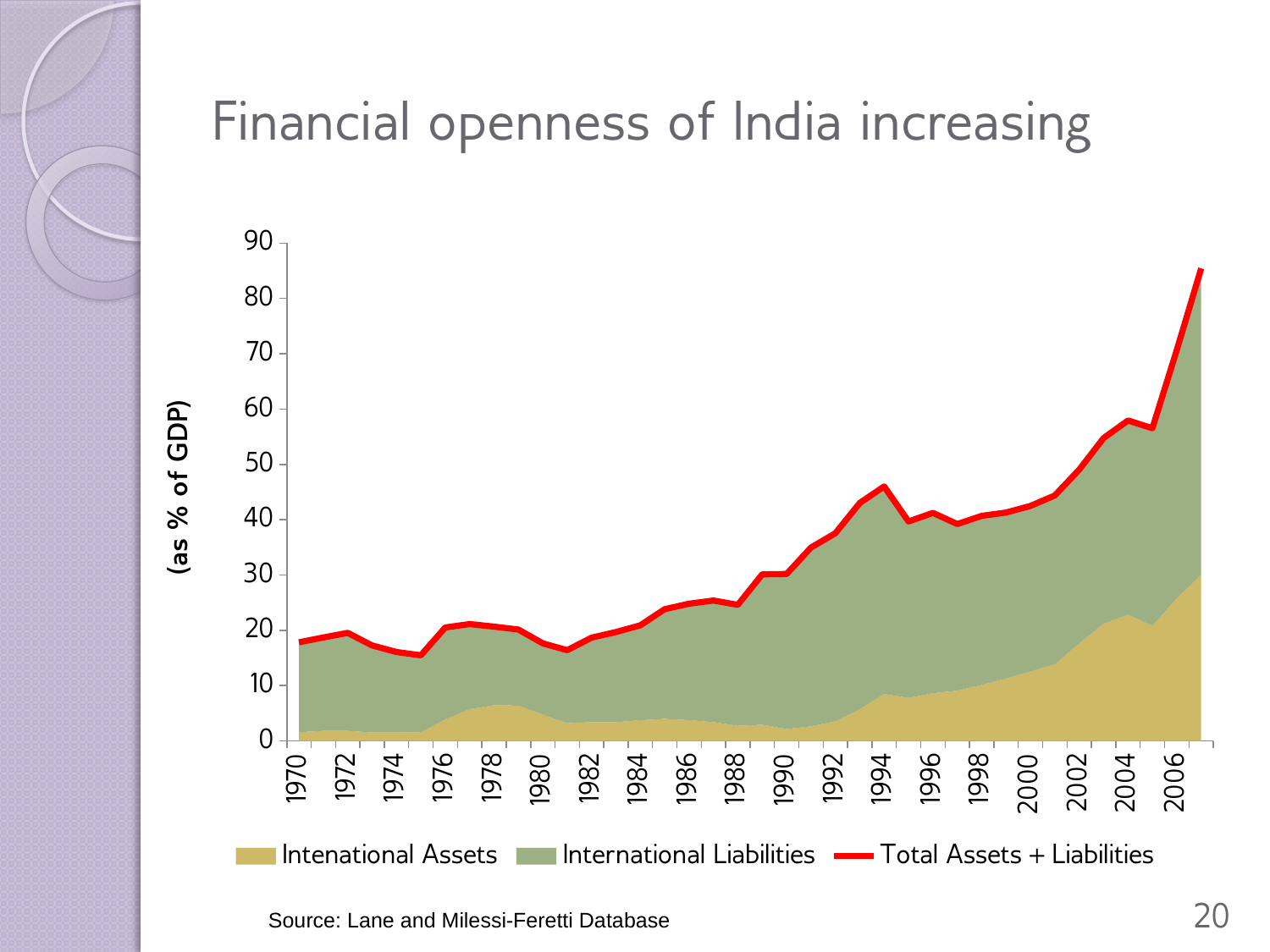

# Financial openness of India increasing

### Chart

| Category | Intenational Assets | International Liabilities | Total Assets + Liabilities |
|---|---|---|---|
| 1970 | 1.5637704234807381 | 16.257992293159226 | 17.821762716639963 |
| 1971 | 1.8227649500133578 | 16.875122979250282 | 18.69788792926371 |
| 1972 | 1.816292004880984 | 17.7142178939128 | 19.530509898793714 |
| 1973 | 1.5237509325151772 | 15.730690775444792 | 17.25444170795997 |
| 1974 | 1.5136297983114826 | 14.559412105110702 | 16.073041903422187 |
| 1975 | 1.5801756120313208 | 13.89189660035075 | 15.472072212382109 |
| 1976 | 3.882832978376426 | 16.6244547093801 | 20.507287687756495 |
| 1977 | 5.7324790567168415 | 15.385681141521752 | 21.11816019823868 |
| 1978 | 6.434089387237528 | 14.22622545015568 | 20.660314837393162 |
| 1979 | 6.371841302846441 | 13.751049771865922 | 20.122891074712356 |
| 1980 | 4.754830870624477 | 12.881649775817356 | 17.63648064644184 |
| 1981 | 3.2058982093457944 | 13.187772497881053 | 16.393670707226846 |
| 1982 | 3.3955379089561912 | 15.26787781617206 | 18.66341572512825 |
| 1983 | 3.38785142206152 | 16.298967113551615 | 19.686818535613128 |
| 1984 | 3.748757020020179 | 17.144672111374287 | 20.893429131394473 |
| 1985 | 3.9737710988377812 | 19.83706252361295 | 23.810833622450744 |
| 1986 | 3.751272919779734 | 21.05225946441369 | 24.803532384193286 |
| 1987 | 3.3944520864206997 | 21.982098077840426 | 25.376550164261136 |
| 1988 | 2.71195726029 | 21.890945877424674 | 24.60290313771469 |
| 1989 | 2.9155329112032815 | 27.19387194113003 | 30.109404852333245 |
| 1990 | 2.149900142851425 | 28.02100275403853 | 30.17090289688992 |
| 1991 | 2.63646597393662 | 32.31612889204791 | 34.952594865984494 |
| 1992 | 3.5500018082795055 | 34.00218148642075 | 37.55218329470026 |
| 1993 | 5.723855295833393 | 37.2954511410663 | 43.0193064368997 |
| 1994 | 8.482958848034707 | 37.52969965417076 | 46.012658502205454 |
| 1995 | 7.766280498872903 | 31.910127915662986 | 39.67640841453591 |
| 1996 | 8.628006220929905 | 32.605410452663534 | 41.233416673593574 |
| 1997 | 9.07688880559262 | 30.12992792337459 | 39.20681672896721 |
| 1998 | 10.122737194804104 | 30.571438969374316 | 40.69417616417854 |
| 1999 | 11.262892000378756 | 30.03510064094981 | 41.29799264132866 |
| 2000 | 12.544840881222163 | 29.94088286632422 | 42.485723747546444 |
| 2001 | 13.827694479548452 | 30.562415619055777 | 44.39011009860421 |
| 2002 | 17.618760888246168 | 31.434745147102678 | 49.053506035348846 |
| 2003 | 21.21475784027933 | 33.545051321861116 | 54.75980916214034 |
| 2004 | 22.8206708036388 | 35.11900464802107 | 57.939675451659845 |
| 2005 | 20.82582332624959 | 35.702407131630956 | 56.528230457880525 |
| 2006 | 25.80931770171863 | 44.869610894692094 | 70.67892859641026 |
| 2007 | 30.051681436048845 | 55.38580536827039 | 85.43748680431924 |
20
Source: Lane and Milessi-Feretti Database